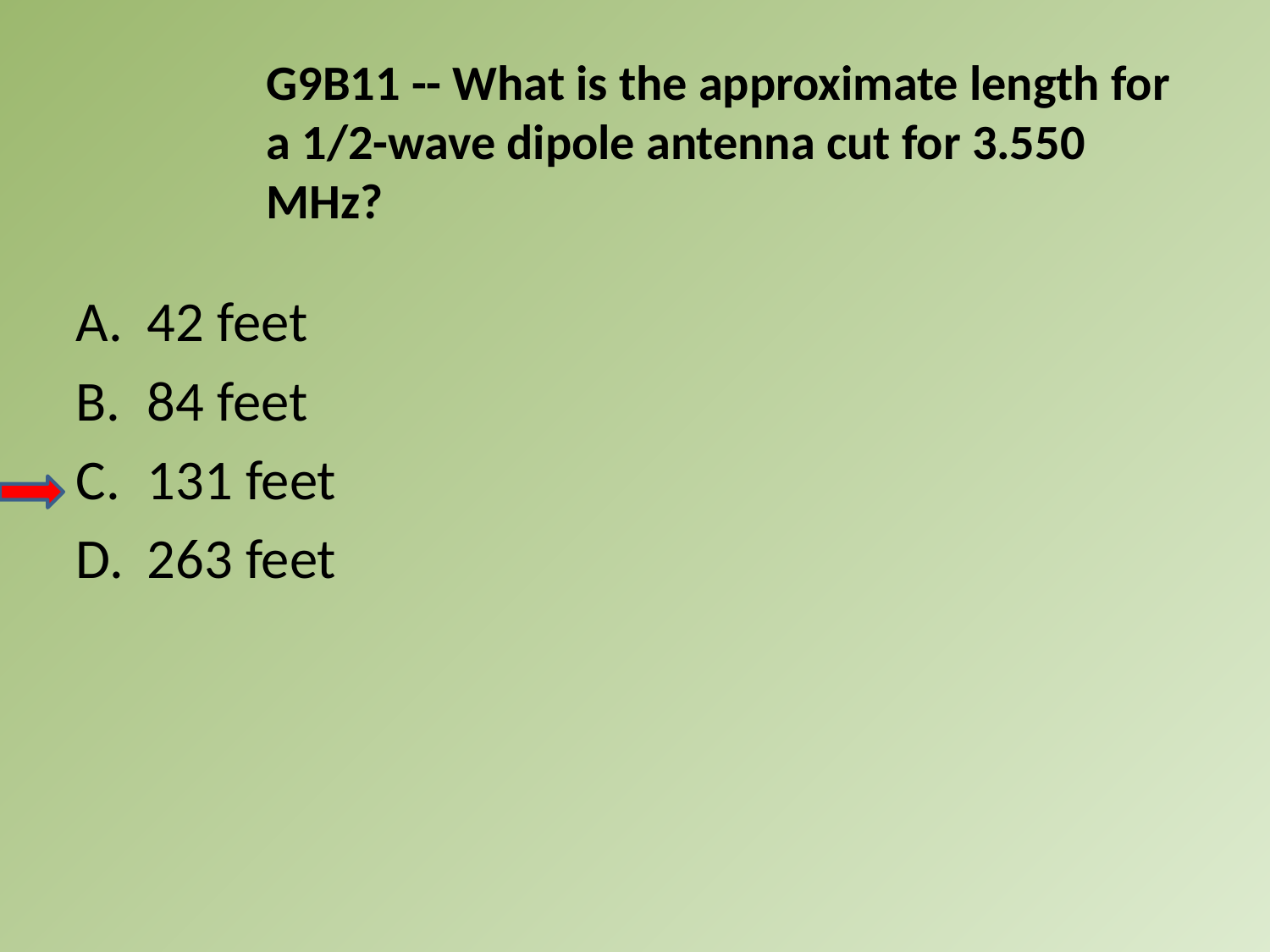

G9B11 -- What is the approximate length for a 1/2-wave dipole antenna cut for 3.550 MHz?
A.	42 feet
B.	84 feet
C.	131 feet
D.	263 feet